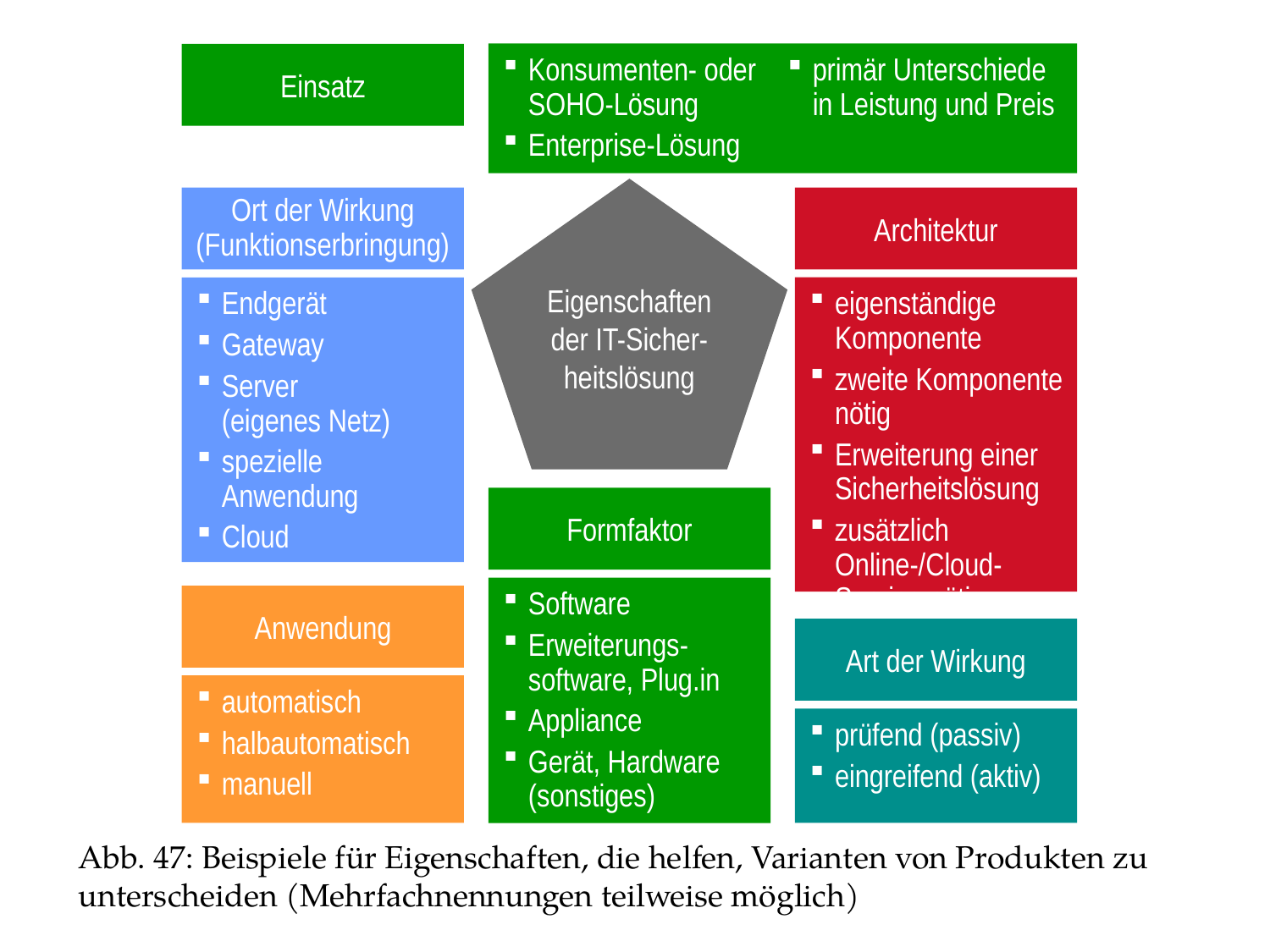

Konsumenten- oder SOHO-Lösung
Enterprise-Lösung
primär Unterschiede in Leistung und Preis
Einsatz
Eigenschaften
der IT-Sicher-heitslösung
Ort der Wirkung (Funktionserbringung)
Architektur
Endgerät
Gateway
Server
(eigenes Netz)
spezielle Anwendung
Cloud
eigenständige Komponente
zweite Komponente nötig
Erweiterung einer Sicherheitslösung
zusätzlich Online-/Cloud-Service nötig

Formfaktor
Software
Erweiterungs-software, Plug.in
Appliance
Gerät, Hardware (sonstiges)
Anwendung
Art der Wirkung
automatisch
halbautomatisch
manuell
prüfend (passiv)
eingreifend (aktiv)
Abb. 47: Beispiele für Eigenschaften, die helfen, Varianten von Produkten zu unterscheiden (Mehrfachnennungen teilweise möglich)